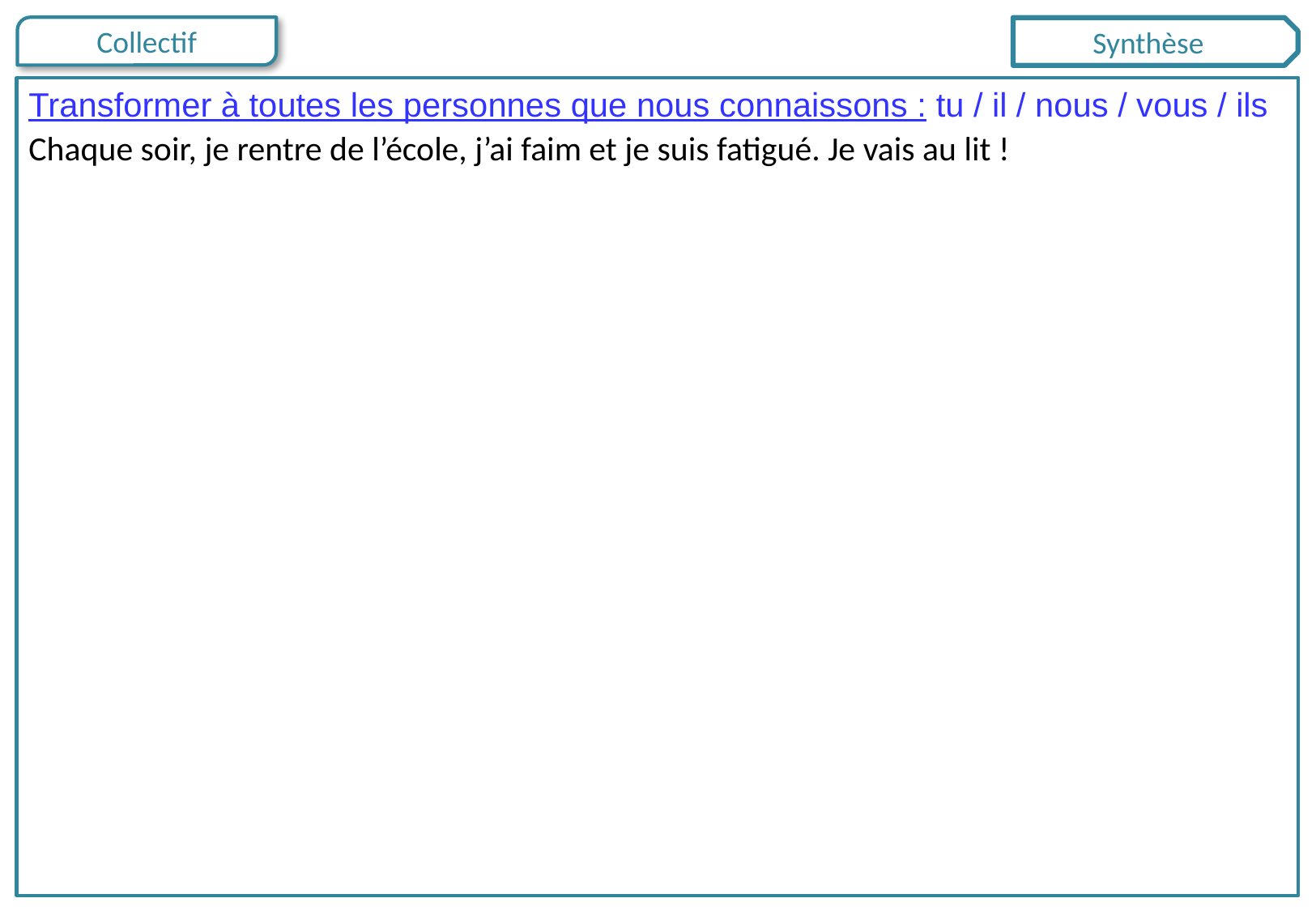

Synthèse
Transformer à toutes les personnes que nous connaissons : tu / il / nous / vous / ils
Chaque soir, je rentre de l’école, j’ai faim et je suis fatigué. Je vais au lit !